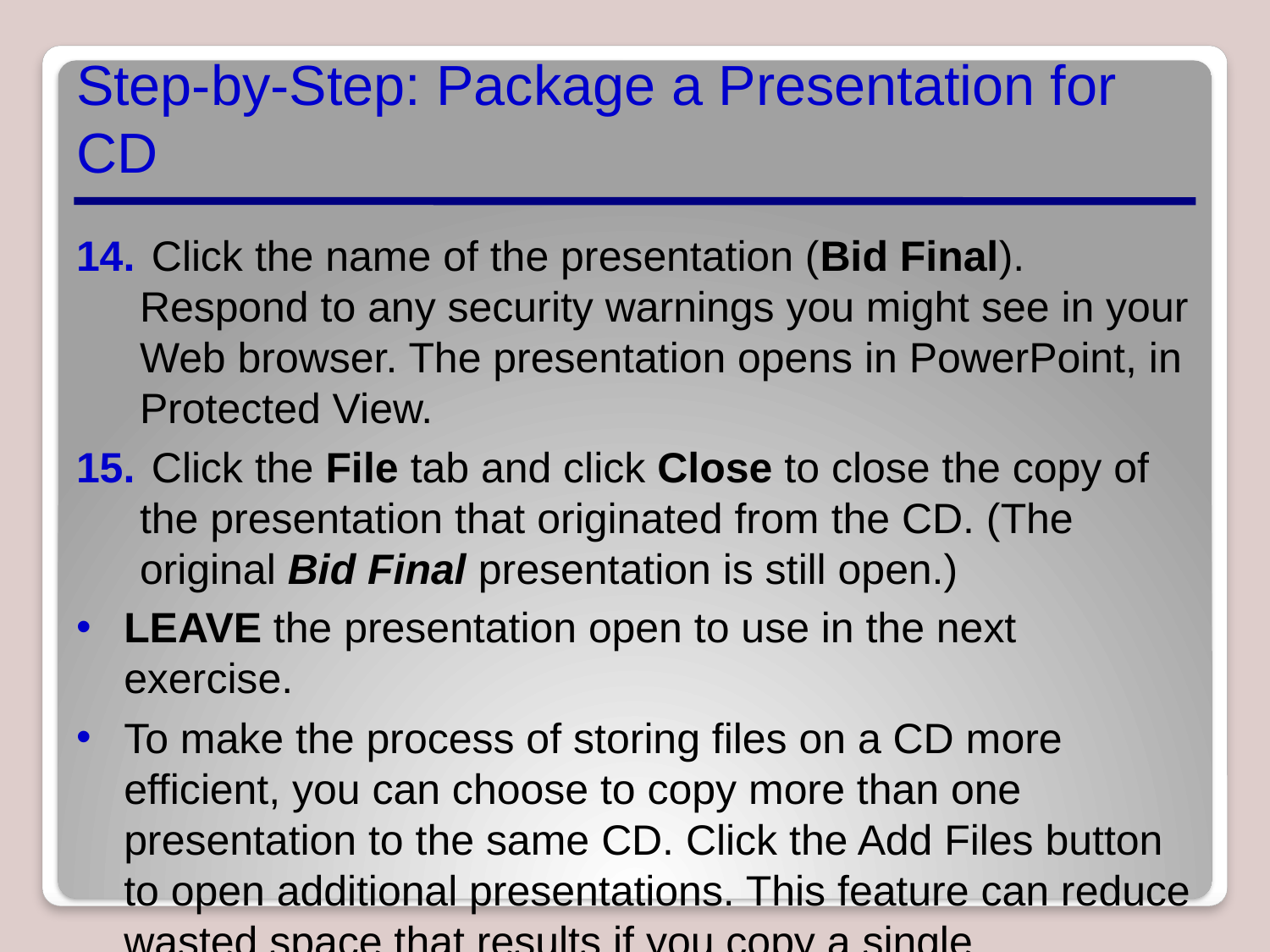

# Step-by-Step: Package a Presentation for CD
 Click the name of the presentation (Bid Final). Respond to any security warnings you might see in your Web browser. The presentation opens in PowerPoint, in Protected View.
 Click the File tab and click Close to close the copy of the presentation that originated from the CD. (The original Bid Final presentation is still open.)
LEAVE the presentation open to use in the next exercise.
To make the process of storing files on a CD more efficient, you can choose to copy more than one presentation to the same CD. Click the Add Files button to open additional presentations. This feature can reduce wasted space that results if you copy a single presentation to a CD.